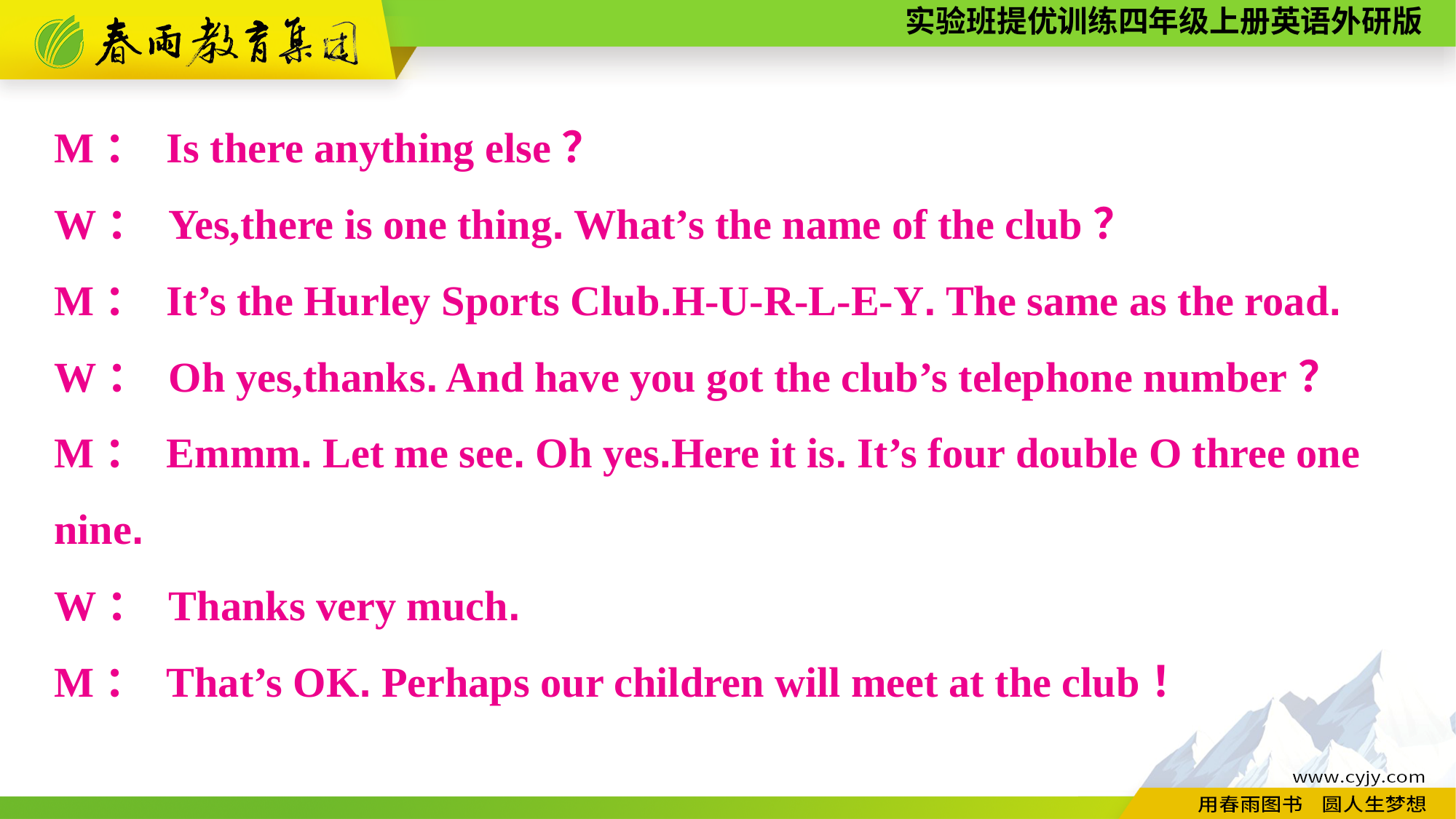

M： Is there anything else？
W： Yes,there is one thing. What’s the name of the club？
M： It’s the Hurley Sports Club.H-U-R-L-E-Y. The same as the road.
W： Oh yes,thanks. And have you got the club’s telephone number？
M： Emmm. Let me see. Oh yes.Here it is. It’s four double O three one nine.
W： Thanks very much.
M： That’s OK. Perhaps our children will meet at the club！